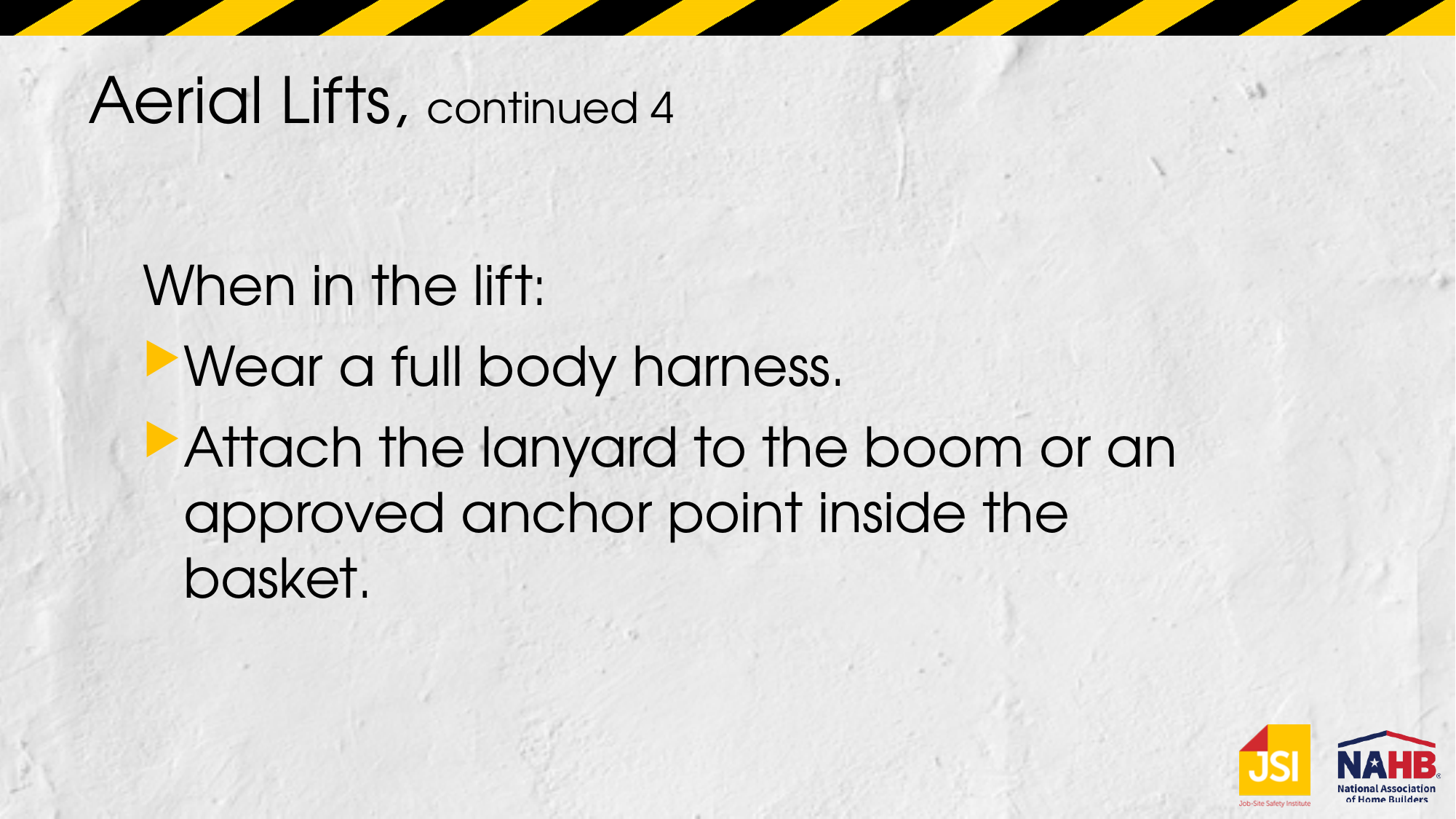

# Aerial Lifts, continued 4
When in the lift:
Wear a full body harness.
Attach the lanyard to the boom or an approved anchor point inside the basket.